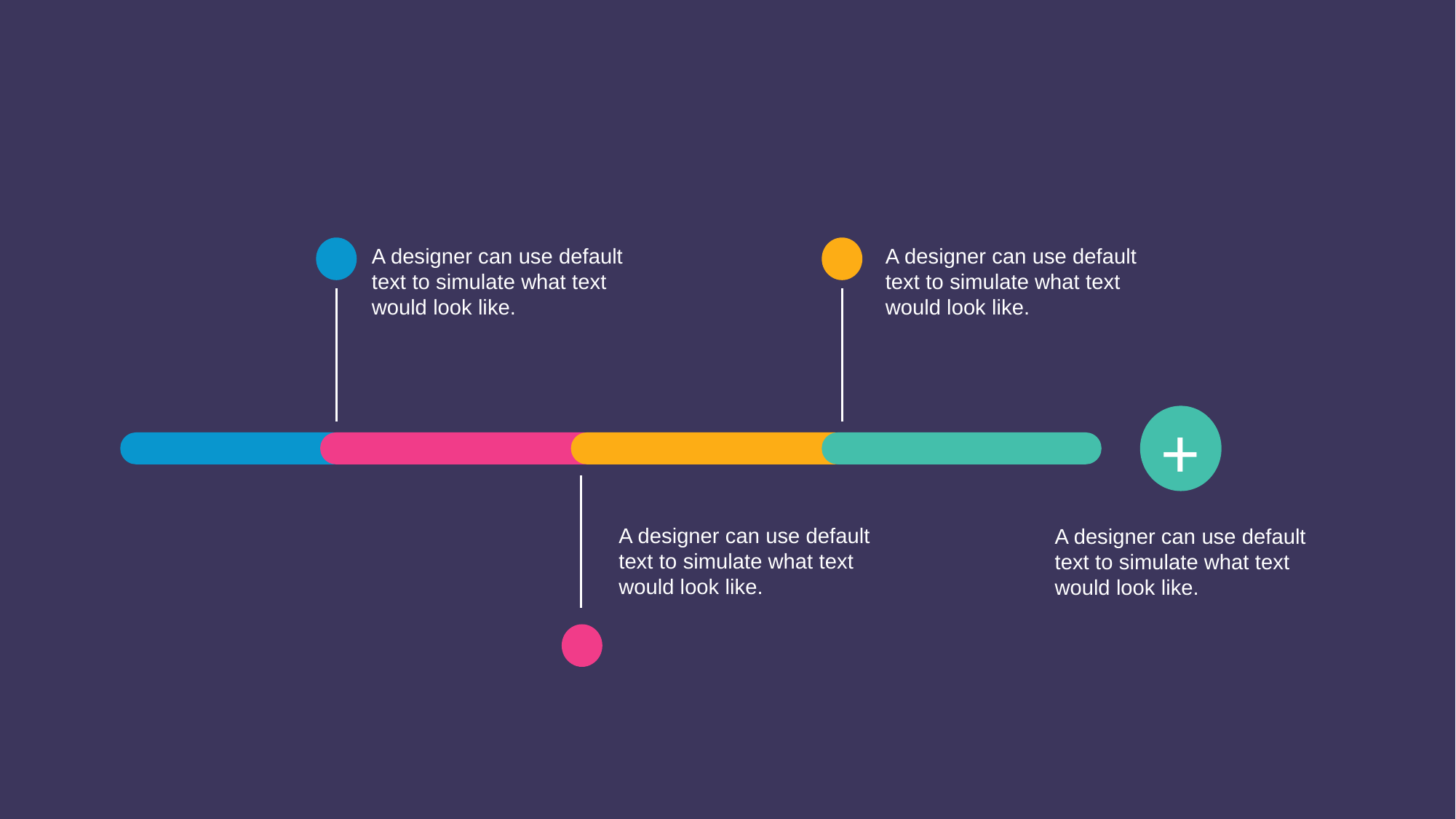

A designer can use default text to simulate what text would look like.

A designer can use default text to simulate what text would look like.
+

A designer can use default text to simulate what text would look like.
A designer can use default text to simulate what text would look like.